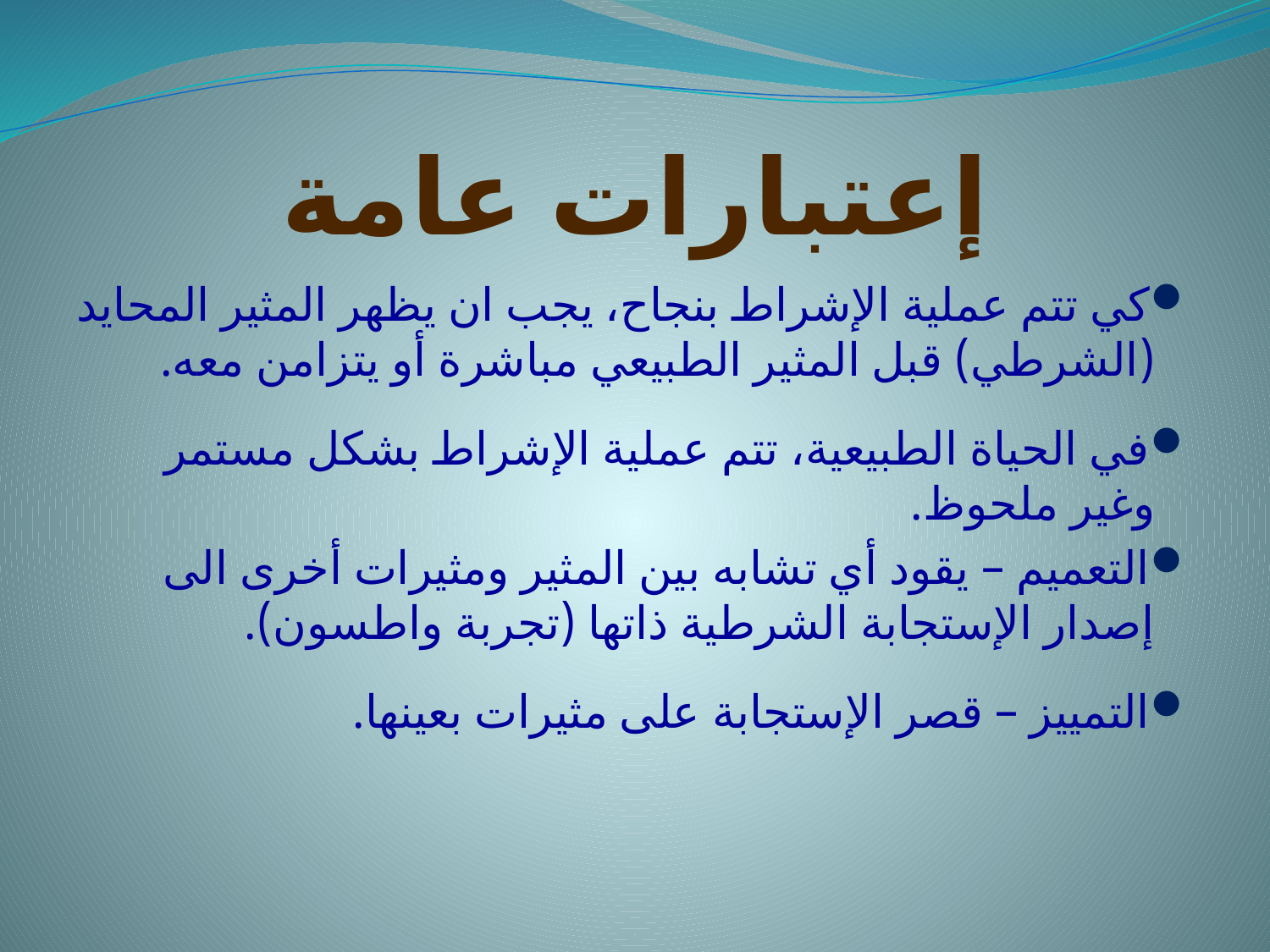

# إعتبارات عامة
كي تتم عملية الإشراط بنجاح، يجب ان يظهر المثير المحايد (الشرطي) قبل المثير الطبيعي مباشرة أو يتزامن معه.

في الحياة الطبيعية، تتم عملية الإشراط بشكل مستمر وغير ملحوظ.
التعميم – يقود أي تشابه بين المثير ومثيرات أخرى الى إصدار الإستجابة الشرطية ذاتها (تجربة واطسون).

التمييز – قصر الإستجابة على مثيرات بعينها.